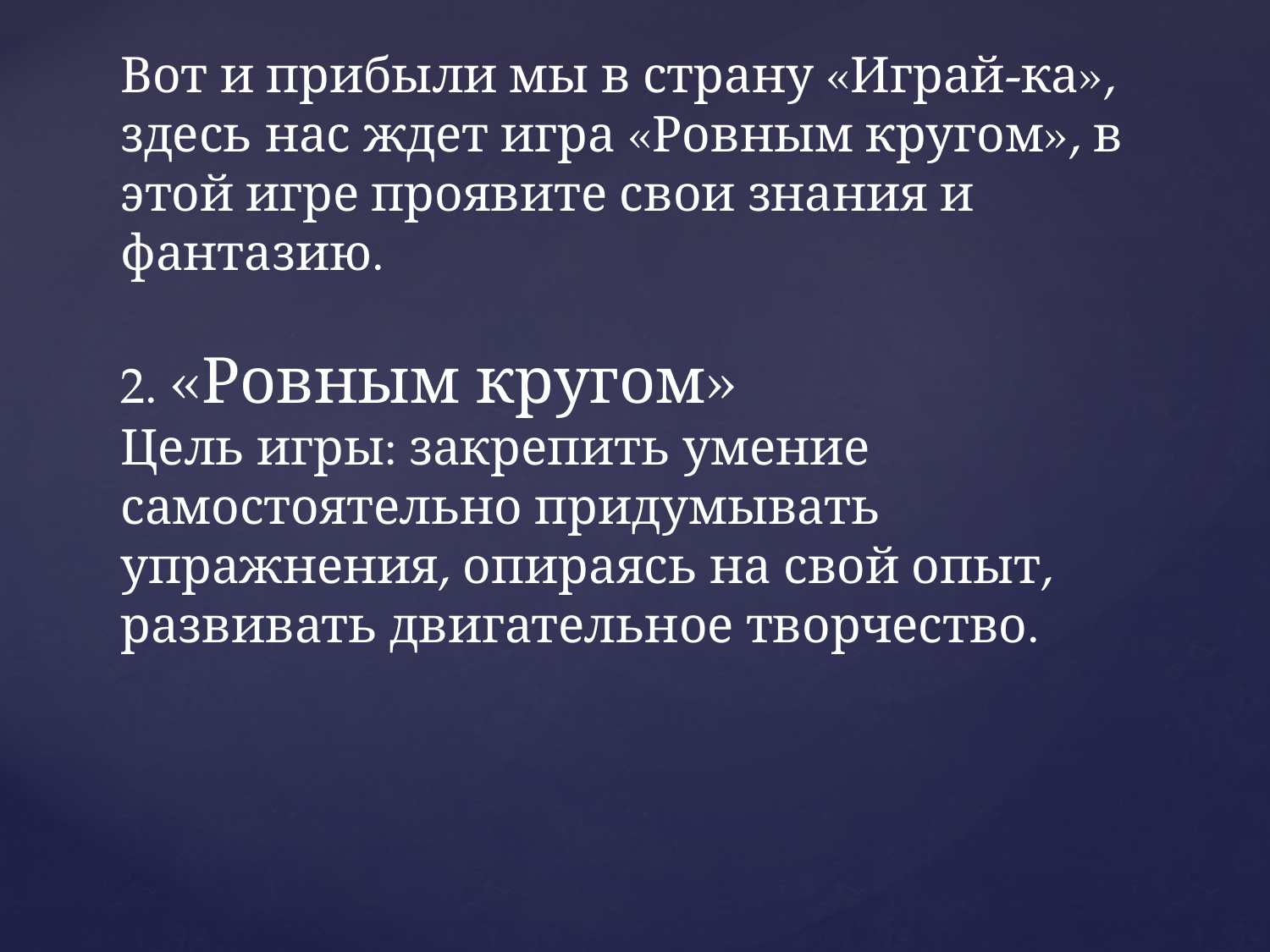

# Вот и прибыли мы в страну «Играй-ка», здесь нас ждет игра «Ровным кругом», в этой игре проявите свои знания и фантазию. 2. «Ровным кругом» Цель игры: закрепить умение самостоятельно придумывать упражнения, опираясь на свой опыт, развивать двигательное творчество.